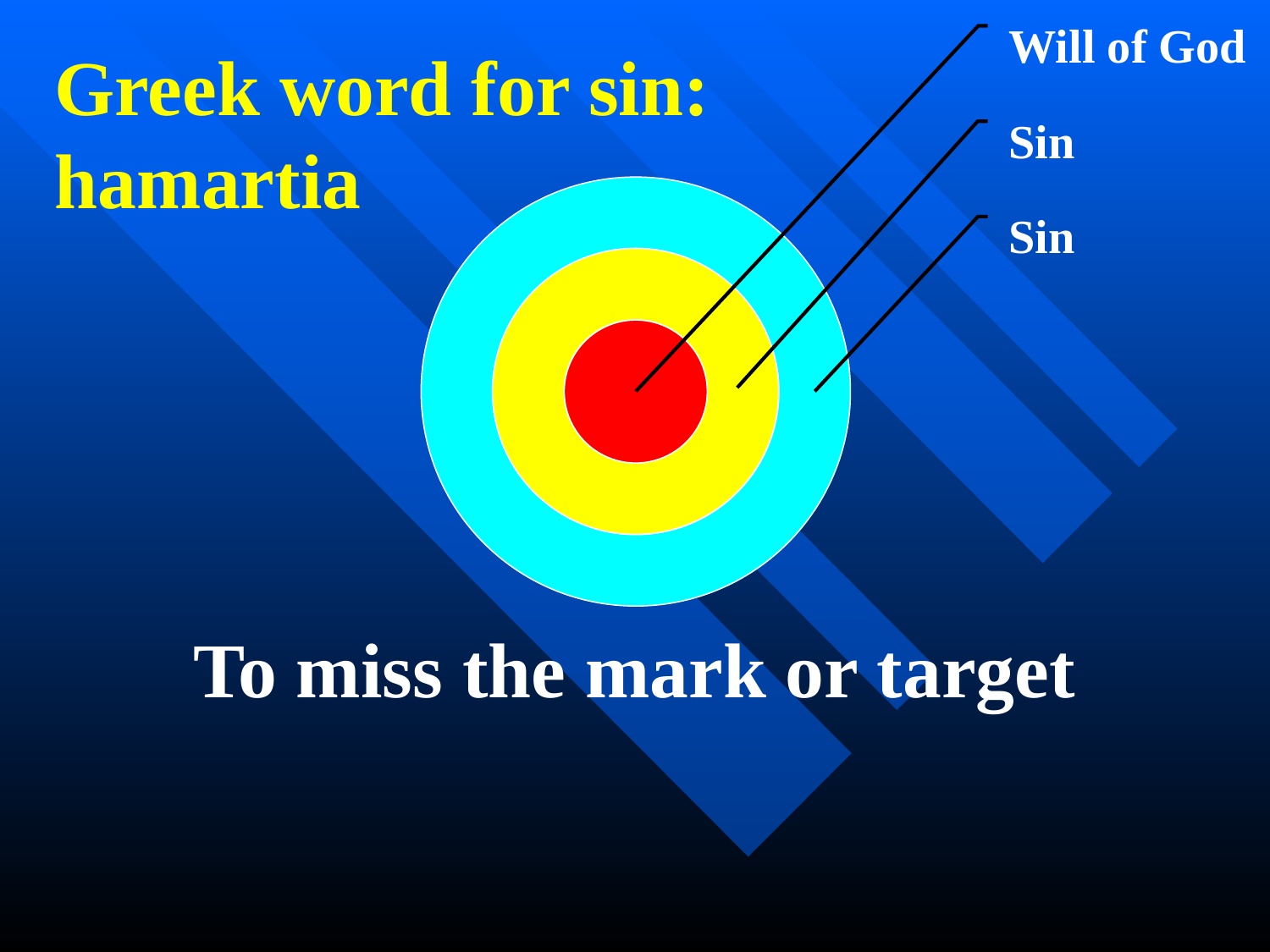

Will of God
Sin

Sin

Greek word for sin:
hamartia
To miss the mark or target